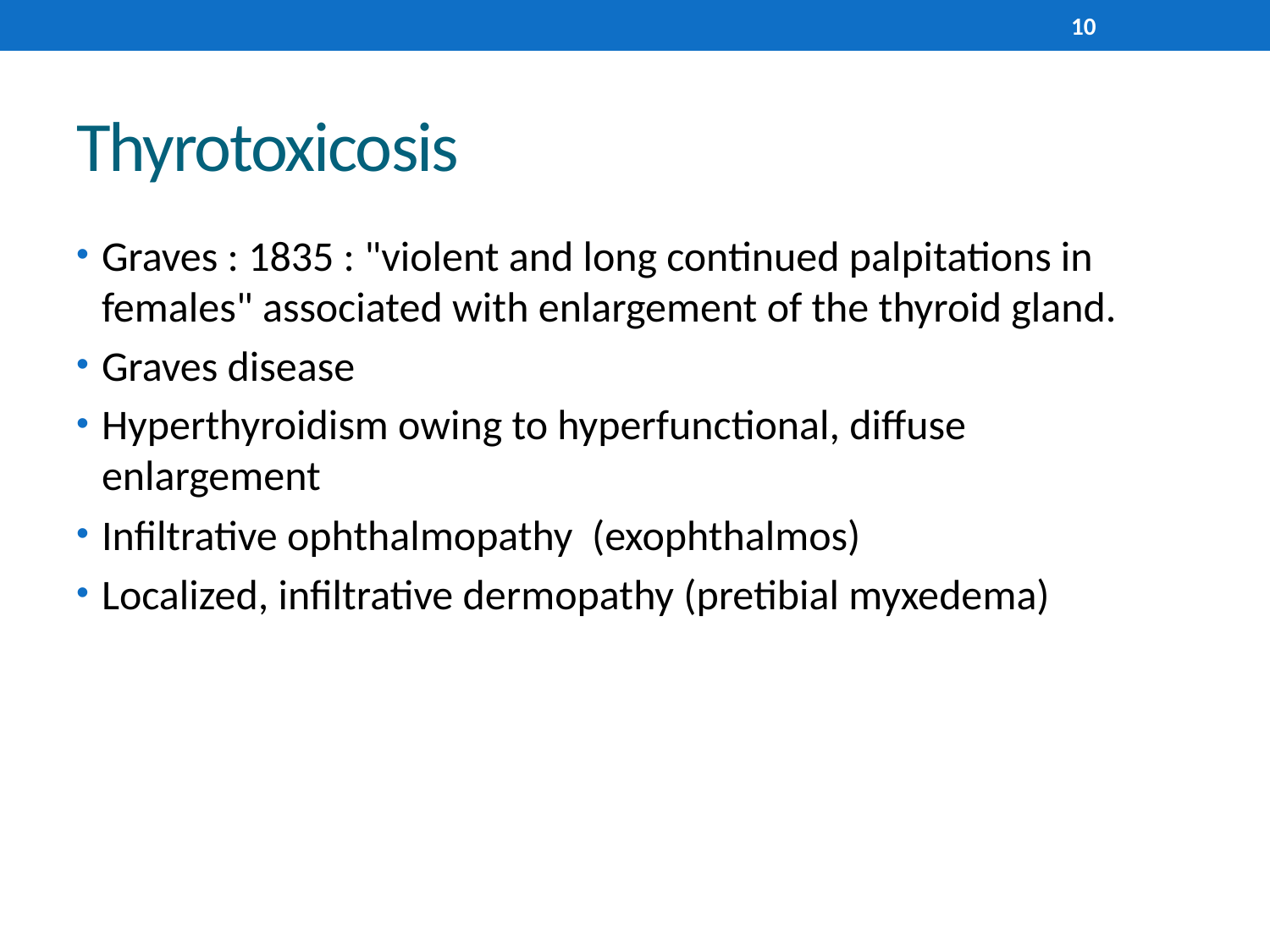

10
# Thyrotoxicosis
Graves : 1835 : "violent and long continued palpitations in females" associated with enlargement of the thyroid gland.
Graves disease
Hyperthyroidism owing to hyperfunctional, diffuse enlargement
Infiltrative ophthalmopathy  (exophthalmos)
Localized, infiltrative dermopathy (pretibial myxedema)